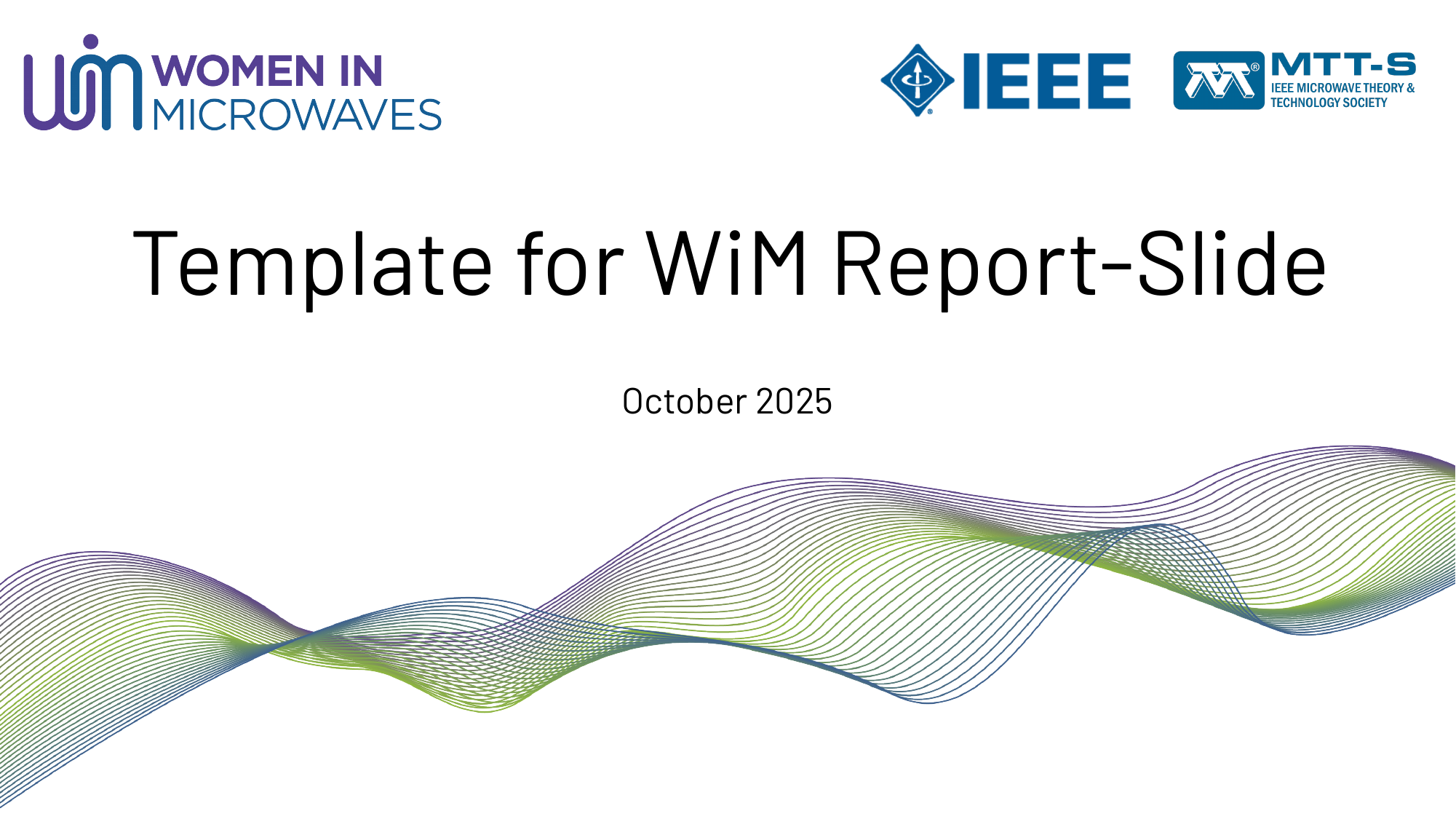

# Template for WiM Report-Slide
October 2025